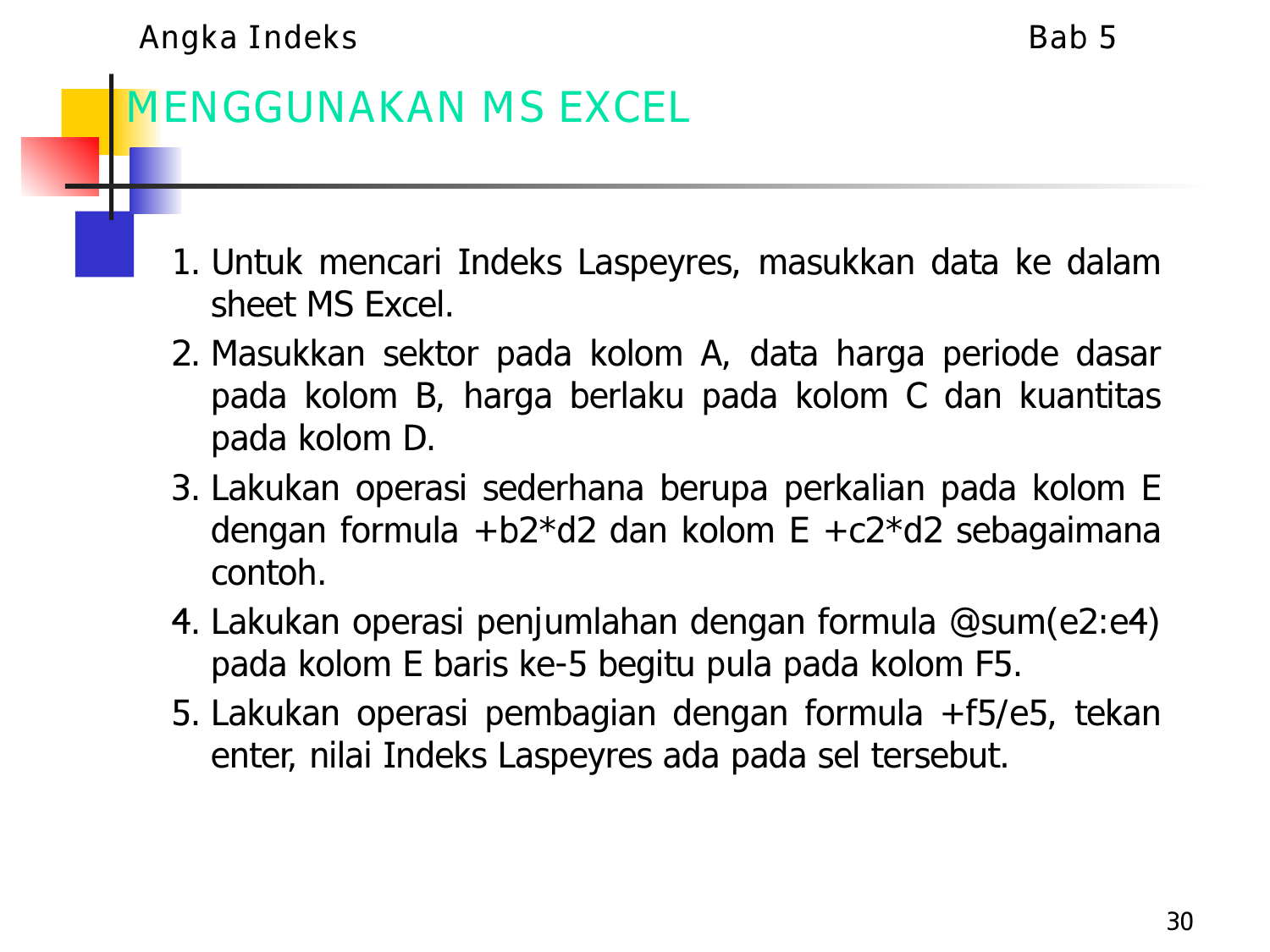

Angka Indeks						Bab 5
# MENGGUNAKAN MS EXCEL
1.	Untuk mencari Indeks Laspeyres, masukkan data ke dalam sheet MS Excel.
2.	Masukkan sektor pada kolom A, data harga periode dasar pada kolom B, harga berlaku pada kolom C dan kuantitas pada kolom D.
3.	Lakukan operasi sederhana berupa perkalian pada kolom E dengan formula +b2*d2 dan kolom E +c2*d2 sebagaimana contoh.
4.	Lakukan operasi penjumlahan dengan formula @sum(e2:e4) pada kolom E baris ke-5 begitu pula pada kolom F5.
5.	Lakukan operasi pembagian dengan formula +f5/e5, tekan enter, nilai Indeks Laspeyres ada pada sel tersebut.

30